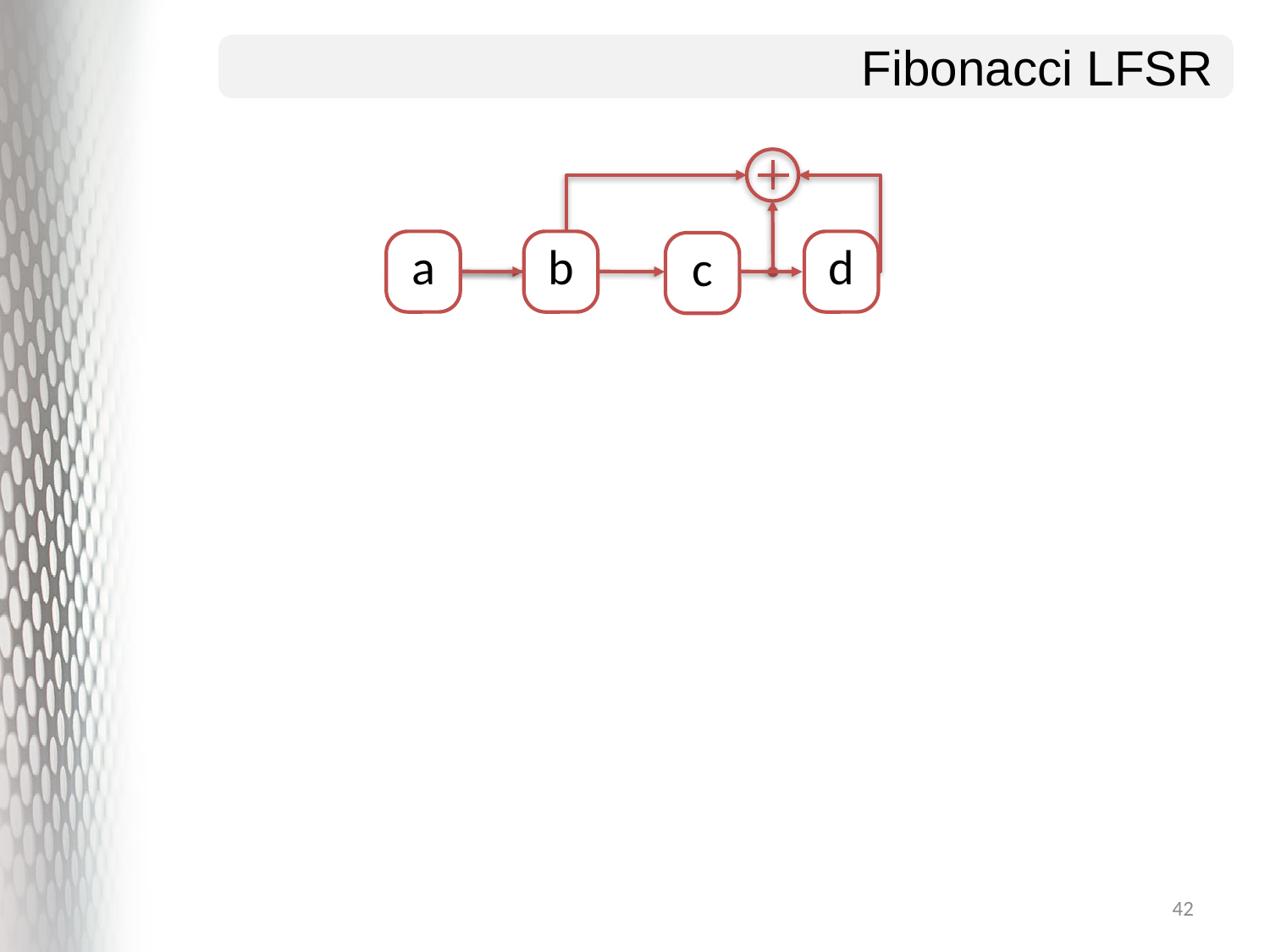

# Fibonacci LFSR

a
b
d
c
42